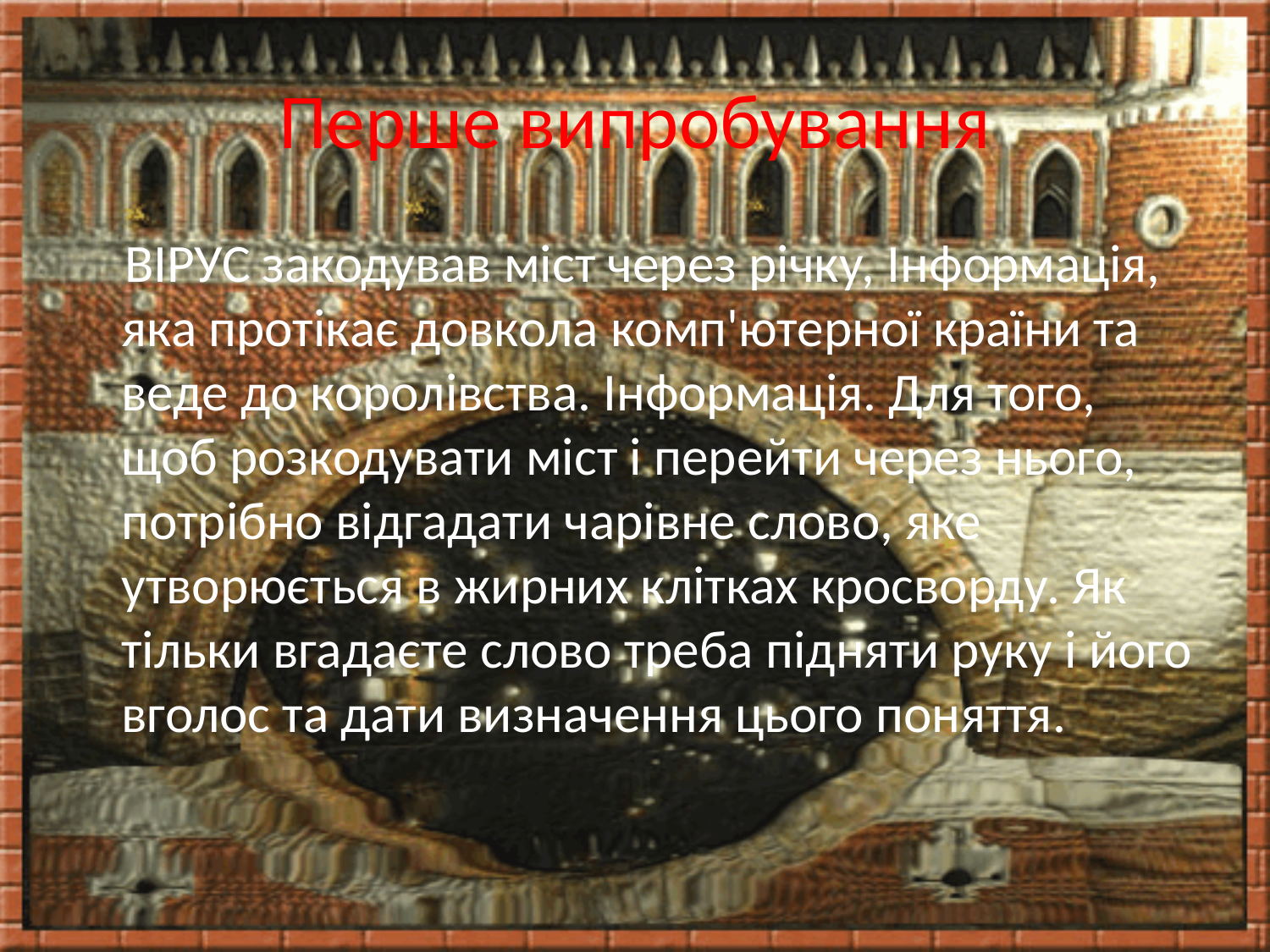

# Перше випробування
    ВІРУС закодував міст через річку, Інформація, яка протікає довкола комп'ютерної країни та  веде до королівства. Інформація. Для того, щоб розкодувати міст і перейти через нього, потрібно відгадати чарівне слово, яке утворюється в жирних клітках кросворду. Як тільки вгадаєте слово треба підняти руку і його вголос та дати визначення цього поняття.